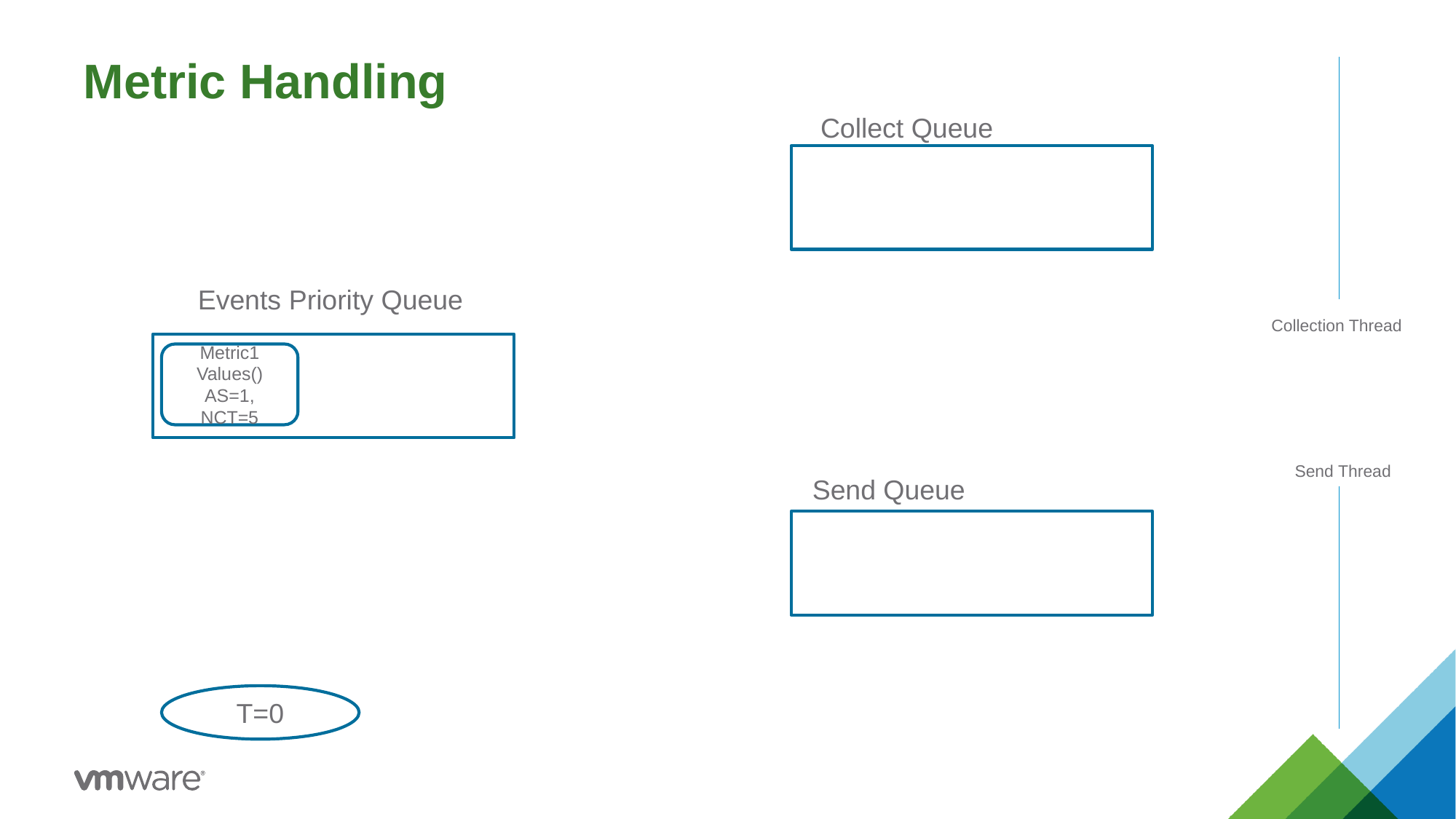

# Metric Handling
Collect Queue

Events Priority Queue
Collection Thread

Metric1
Values()
AS=1, NCT=5
Send Thread
Send Queue

T=0